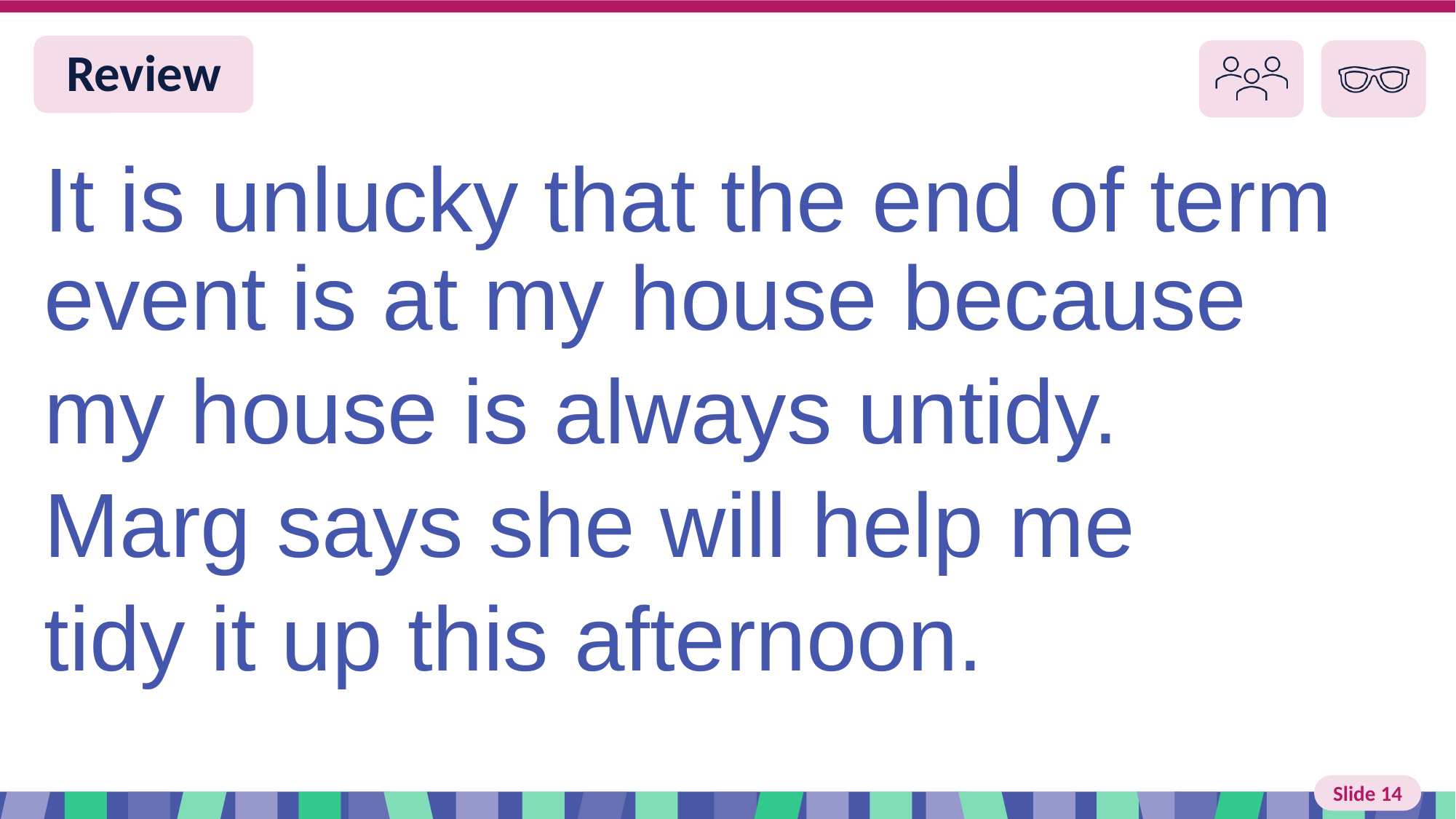

Slide 14 Review You do
It is unlucky that the end of term event is at my house because
my house is always untidy.
Marg says she will help me
tidy it up this afternoon.